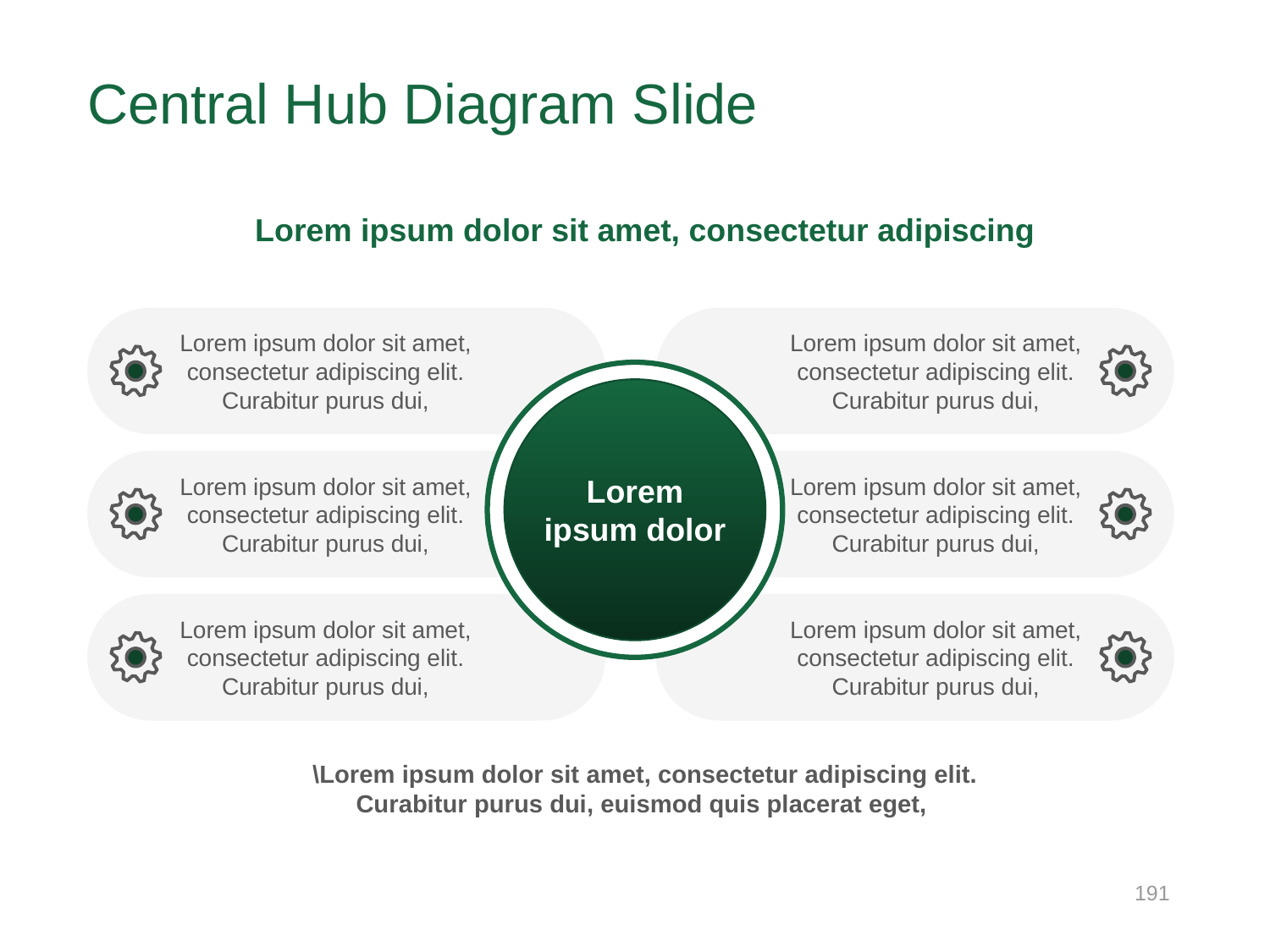

# Central Hub Diagram Slide
Lorem ipsum dolor sit amet, consectetur adipiscing
Lorem ipsum dolor sit amet, consectetur adipiscing elit. Curabitur purus dui,
Lorem ipsum dolor sit amet, consectetur adipiscing elit. Curabitur purus dui,

Lorem ipsum dolor
Lorem ipsum dolor sit amet, consectetur adipiscing elit. Curabitur purus dui,
Lorem ipsum dolor sit amet, consectetur adipiscing elit. Curabitur purus dui,

Lorem ipsum dolor sit amet, consectetur adipiscing elit. Curabitur purus dui,
Lorem ipsum dolor sit amet, consectetur adipiscing elit. Curabitur purus dui,

\Lorem ipsum dolor sit amet, consectetur adipiscing elit. Curabitur purus dui, euismod quis placerat eget,
191